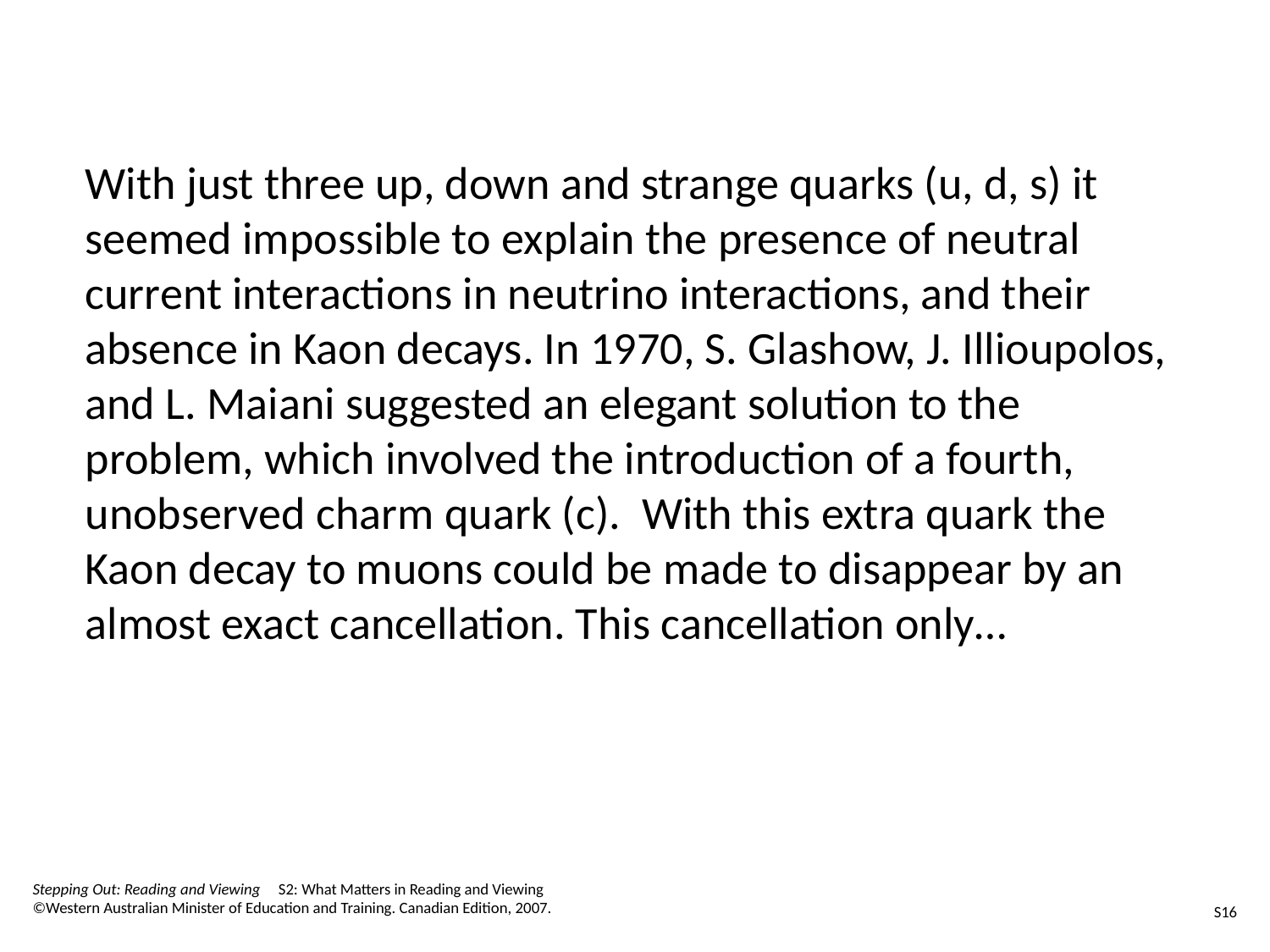

With just three up, down and strange quarks (u, d, s) it seemed impossible to explain the presence of neutral current interactions in neutrino interactions, and their absence in Kaon decays. In 1970, S. Glashow, J. Illioupolos, and L. Maiani suggested an elegant solution to the problem, which involved the introduction of a fourth, unobserved charm quark (c).  With this extra quark the Kaon decay to muons could be made to disappear by an almost exact cancellation. This cancellation only…
Stepping Out: Reading and Viewing     S2: What Matters in Reading and Viewing
©Western Australian Minister of Education and Training. Canadian Edition, 2007.
  S16